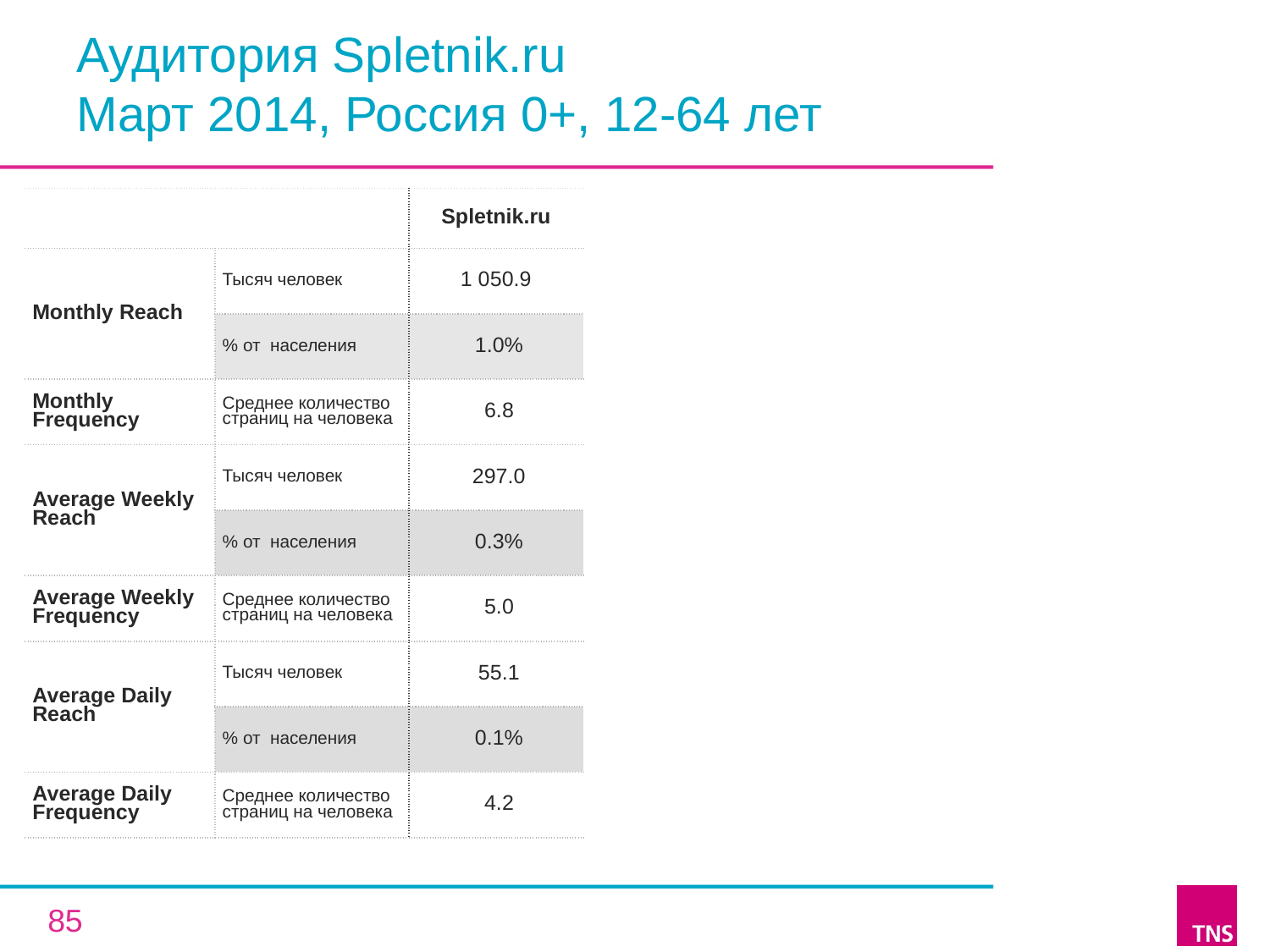

# Аудитория Spletnik.ru Март 2014, Россия 0+, 12-64 лет
|  |  | Spletnik.ru |
| --- | --- | --- |
| Monthly Reach | Тысяч человек | 1 050.9 |
|  | % от населения | 1.0% |
| Monthly Frequency | Среднее количество страниц на человека | 6.8 |
| Average Weekly Reach | Тысяч человек | 297.0 |
|  | % от населения | 0.3% |
| Average Weekly Frequency | Среднее количество страниц на человека | 5.0 |
| Average Daily Reach | Тысяч человек | 55.1 |
|  | % от населения | 0.1% |
| Average Daily Frequency | Среднее количество страниц на человека | 4.2 |

85